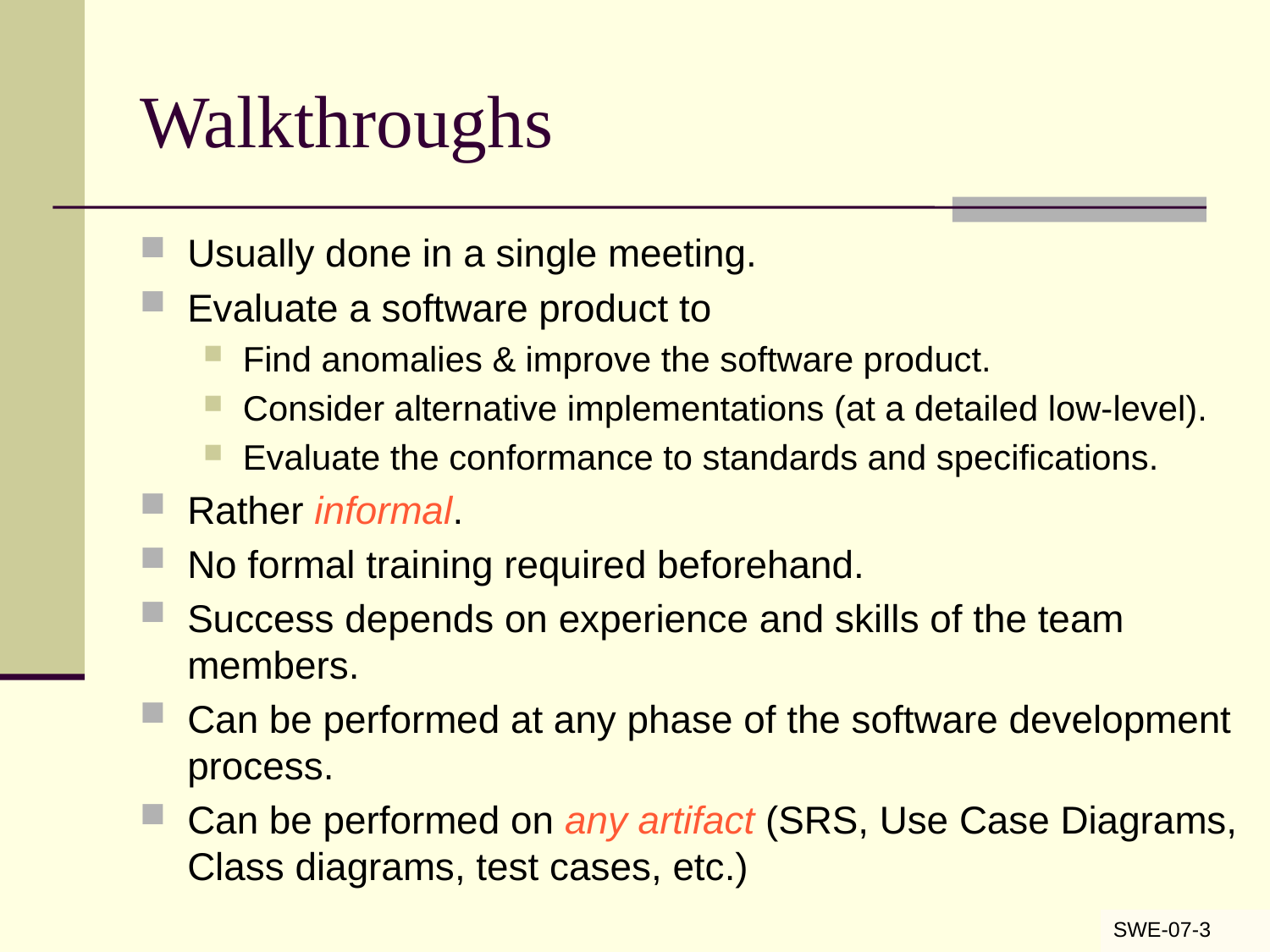

# Walkthroughs
Usually done in a single meeting.
Evaluate a software product to
Find anomalies & improve the software product.
Consider alternative implementations (at a detailed low-level).
Evaluate the conformance to standards and specifications.
Rather informal.
No formal training required beforehand.
Success depends on experience and skills of the team members.
Can be performed at any phase of the software development process.
Can be performed on any artifact (SRS, Use Case Diagrams, Class diagrams, test cases, etc.)